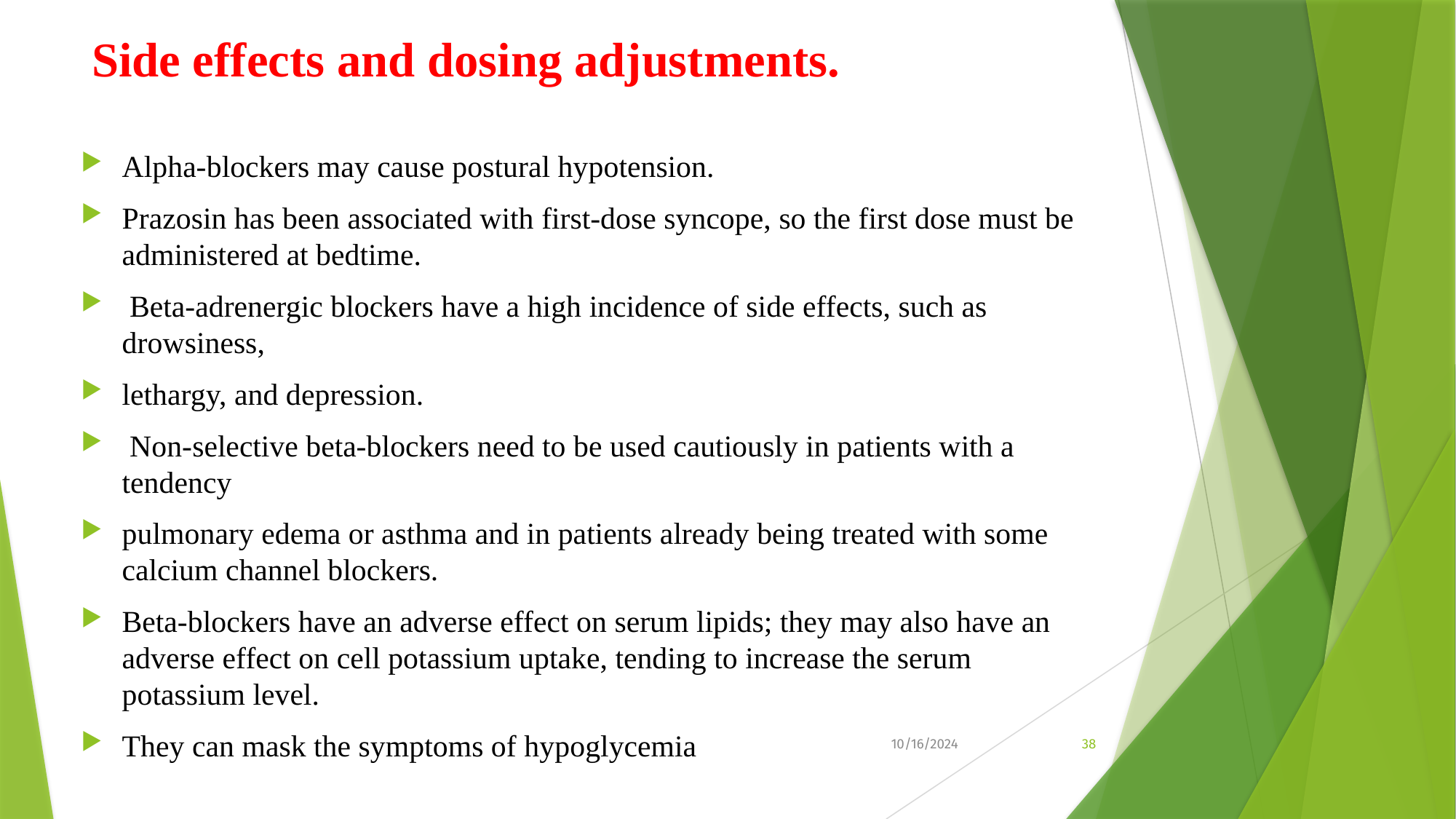

# Side effects and dosing adjustments.
Alpha-blockers may cause postural hypotension.
Prazosin has been associated with first-dose syncope, so the first dose must be administered at bedtime.
 Beta-adrenergic blockers have a high incidence of side effects, such as drowsiness,
lethargy, and depression.
 Non-selective beta-blockers need to be used cautiously in patients with a tendency
pulmonary edema or asthma and in patients already being treated with some calcium channel blockers.
Beta-blockers have an adverse effect on serum lipids; they may also have an adverse effect on cell potassium uptake, tending to increase the serum potassium level.
They can mask the symptoms of hypoglycemia
10/16/2024
38